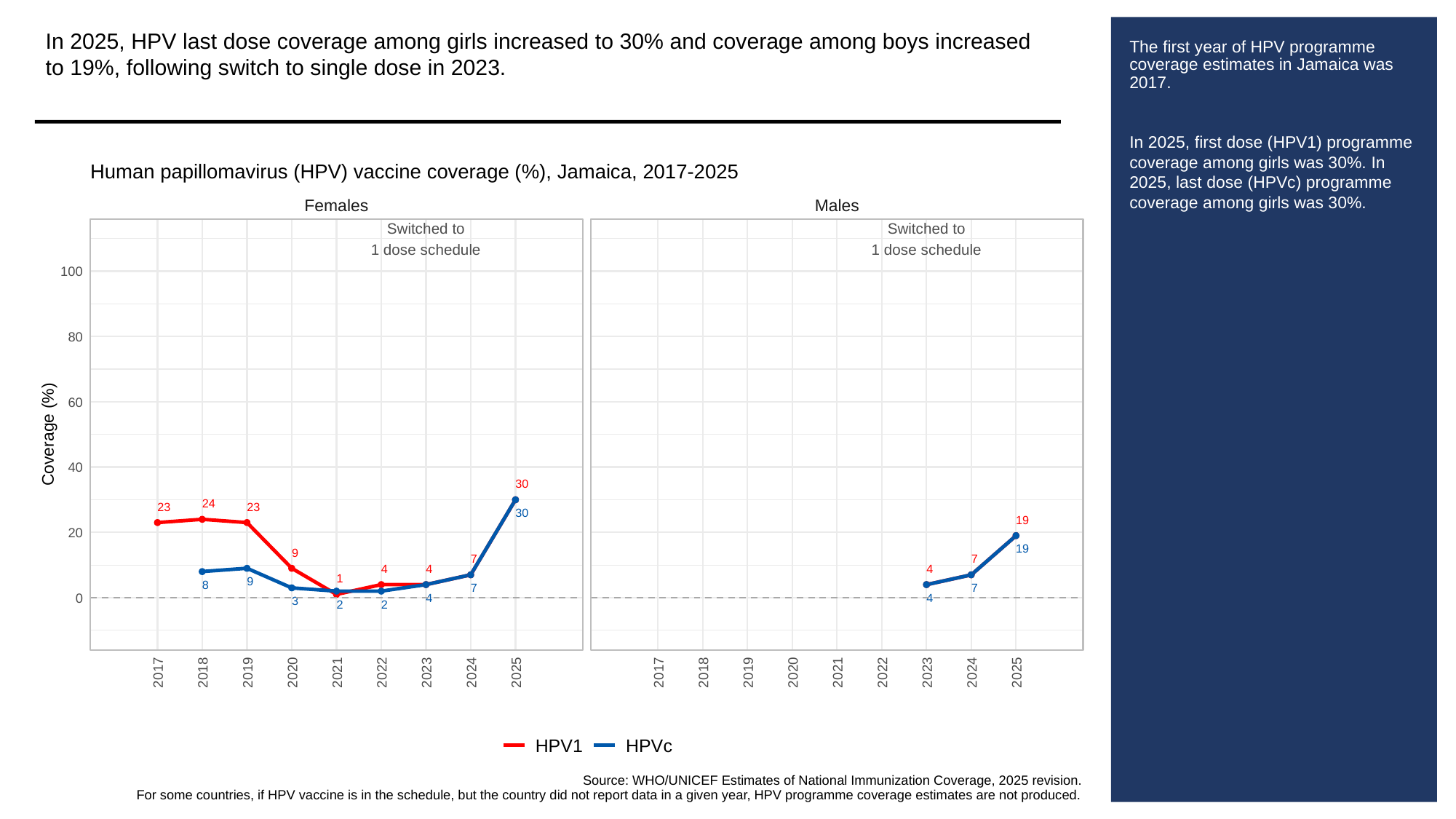

In 2025, HPV last dose coverage among girls increased to 30% and coverage among boys increased to 19%, following switch to single dose in 2023.
# The first year of HPV programme coverage estimates in Jamaica was 2017.

In 2025, first dose (HPV1) programme coverage among girls was 30%. In 2025, last dose (HPVc) programme coverage among girls was 30%.

Human papillomavirus (HPV) vaccine coverage (%), Jamaica, 2017-2025
Females
Males

Switched to
Switched to

1 dose schedule
1 dose schedule
100

80

60

Coverage (%)

40

30

24

23
23
30
19

20

19
9
7
7
4
4
4

1
9
8

7
7

0
4
4
3

2
2

2017
2018
2019
2020
2021
2022
2023
2024
2025
2017
2018
2019
2020
2021
2022
2023
2024
2025
HPV1
HPVc

Source: WHO/UNICEF Estimates of National Immunization Coverage, 2025 revision.
For some countries, if HPV vaccine is in the schedule, but the country did not report data in a given year, HPV programme coverage estimates are not produced.